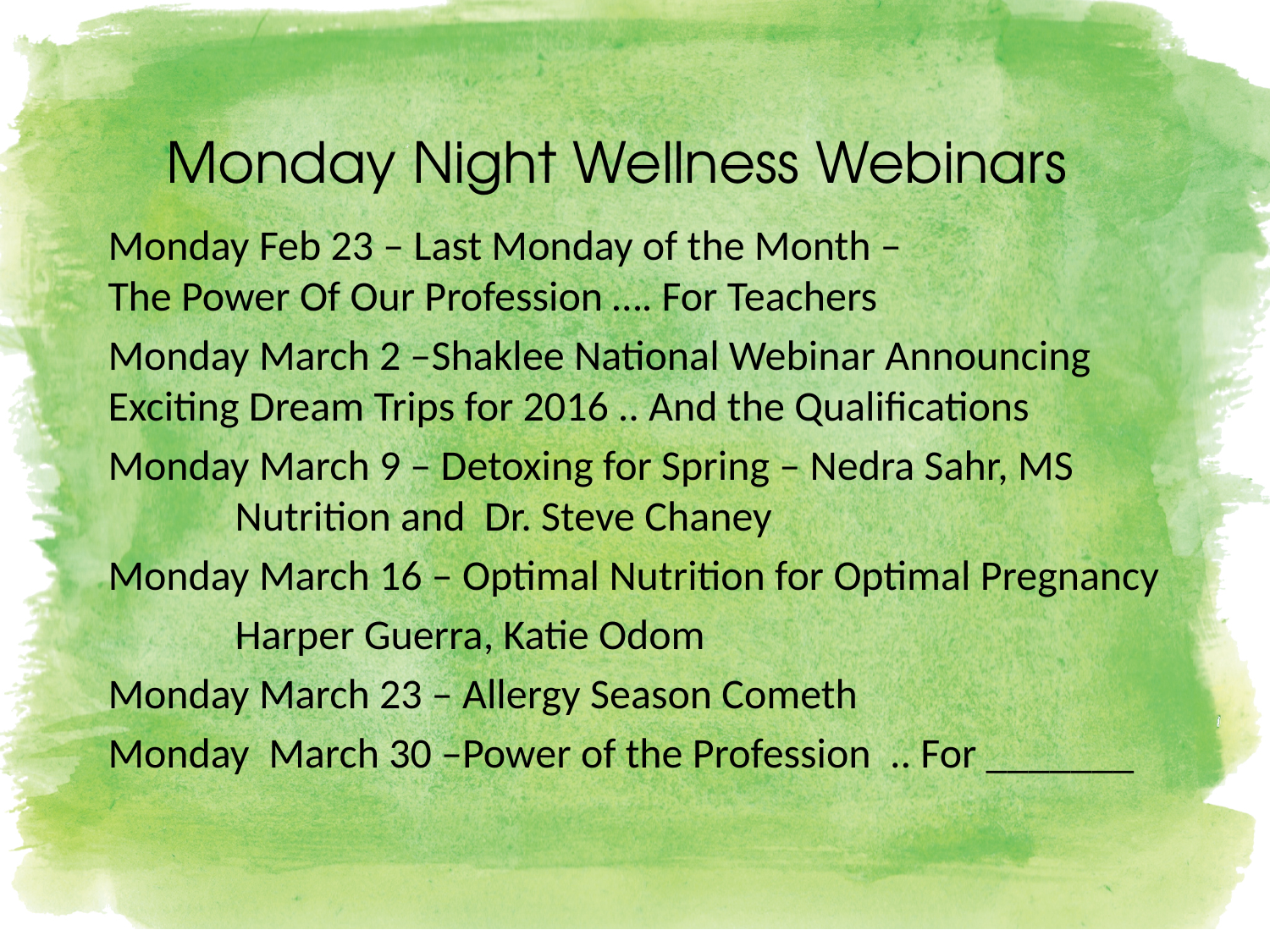

# Monday Night Wellness Webinars
Monday Feb 23 – Last Monday of the Month – 		The Power Of Our Profession …. For Teachers
Monday March 2 –Shaklee National Webinar Announcing 	Exciting Dream Trips for 2016 .. And the Qualifications
Monday March 9 – Detoxing for Spring – Nedra Sahr, MS 		Nutrition and  Dr. Steve Chaney
Monday March 16 – Optimal Nutrition for Optimal Pregnancy
	Harper Guerra, Katie Odom
Monday March 23 – Allergy Season Cometh
Monday  March 30 –Power of the Profession  .. For _______